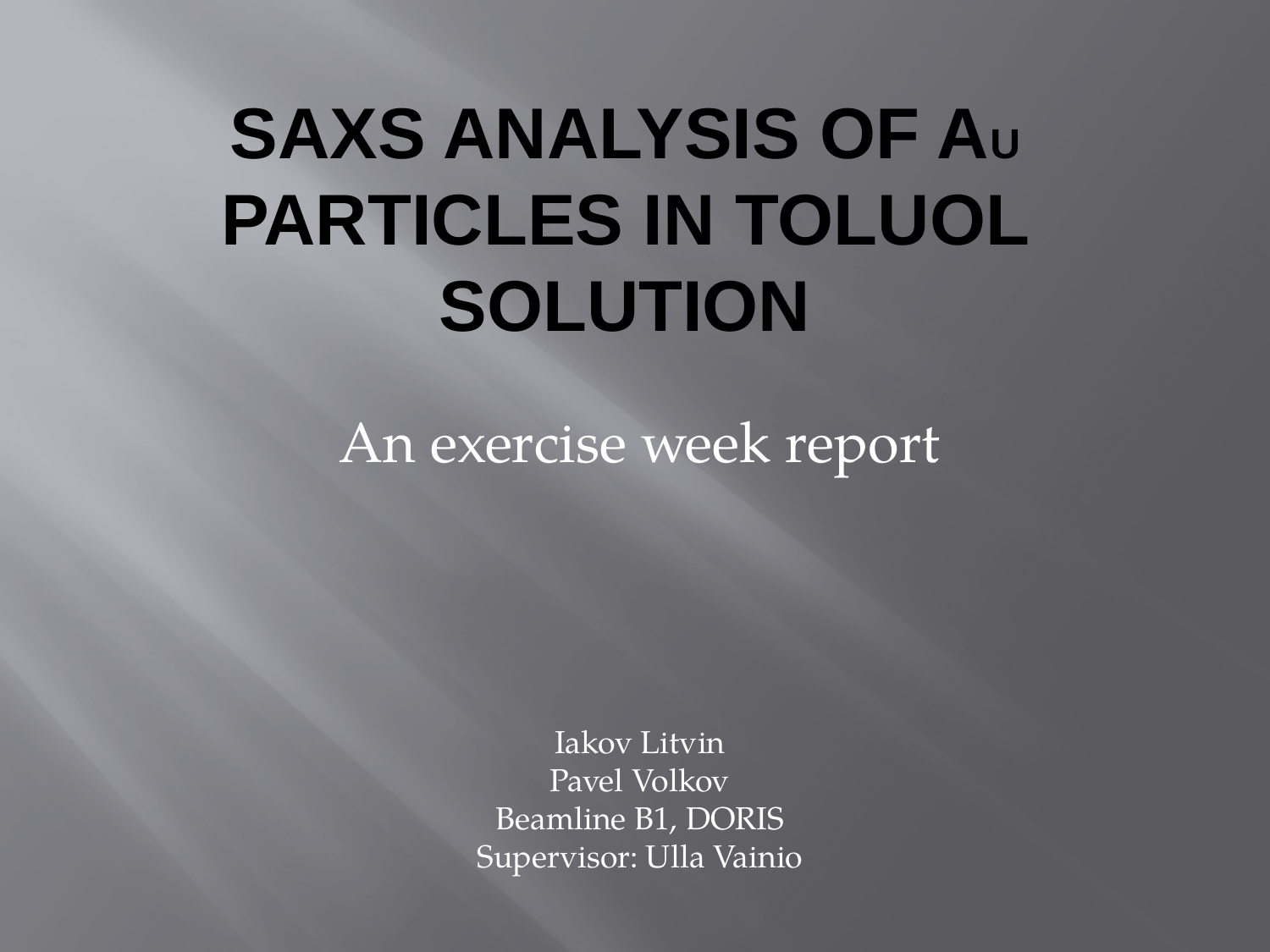

# SAXS analysis of Au Particles in Toluol solution
An exercise week report

Iakov Litvin
Pavel Volkov
Beamline B1, DORIS
Supervisor: Ulla Vainio